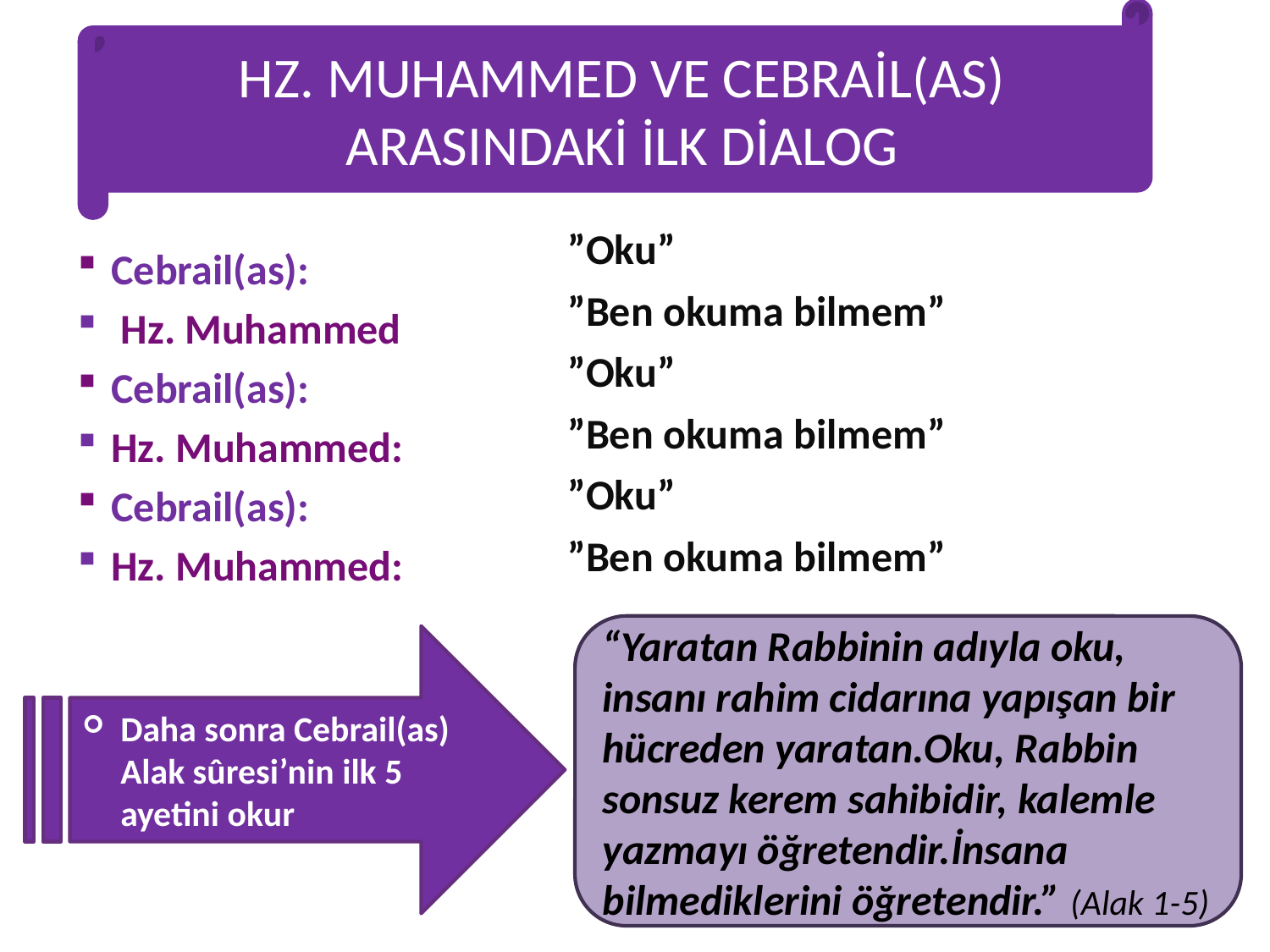

HZ. MUHAMMED VE CEBRAİL(AS) ARASINDAKİ İLK DİALOG

”Oku”
”Ben okuma bilmem”
”Oku”
”Ben okuma bilmem”
”Oku”
”Ben okuma bilmem”

Cebrail(as):
 Hz. Muhammed
Cebrail(as):
Hz. Muhammed:
Cebrail(as):
Hz. Muhammed:

“Yaratan Rabbinin adıyla oku, insanı rahim cidarına yapışan bir hücreden yaratan.Oku, Rabbin sonsuz kerem sahibidir, kalemle yazmayı öğretendir.İnsana bilmediklerini öğretendir.” (Alak 1-5)
Daha sonra Cebrail(as) Alak sûresi’nin ilk 5 ayetini okur